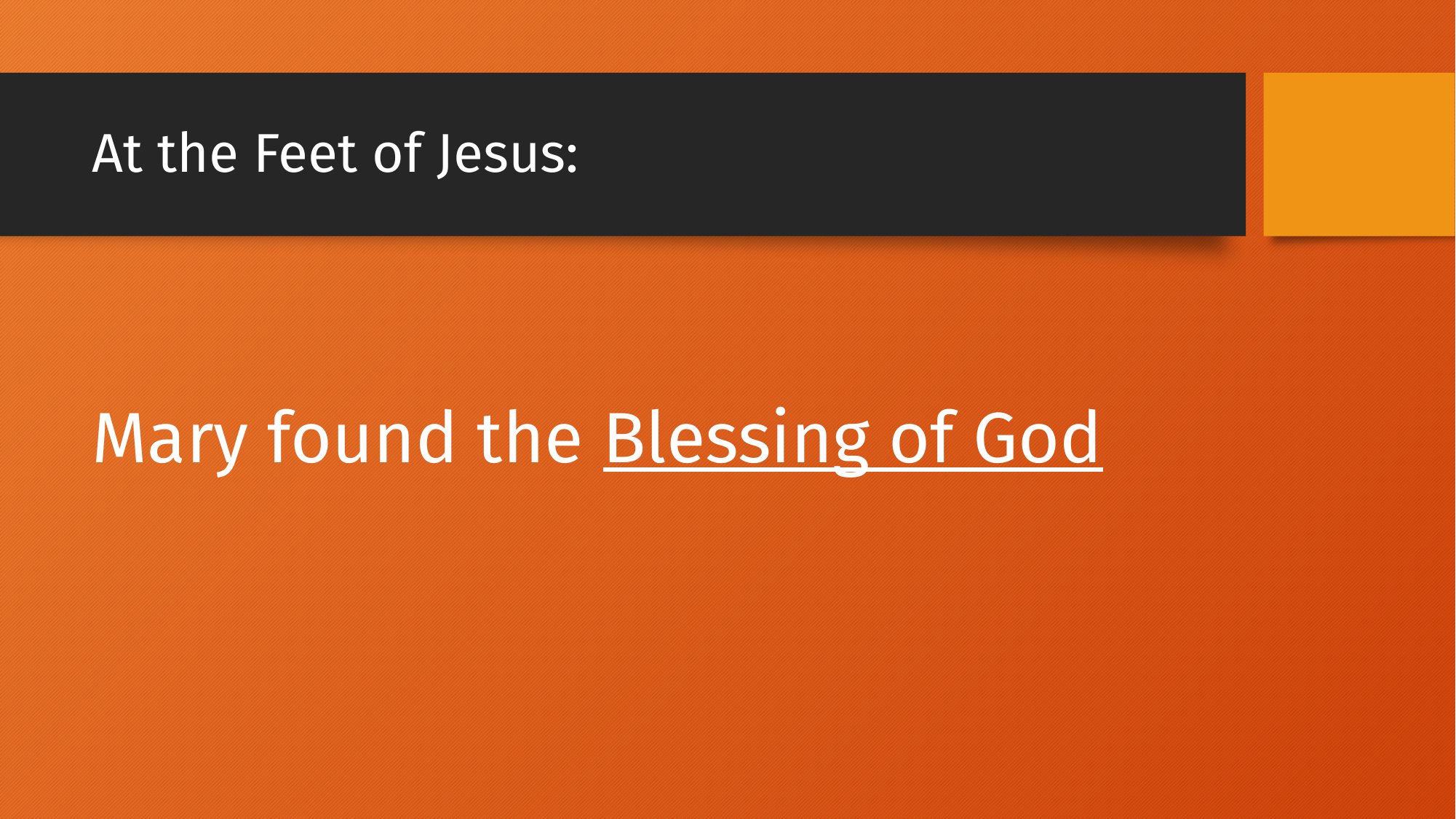

# At the Feet of Jesus:

Mary found the Blessing of God